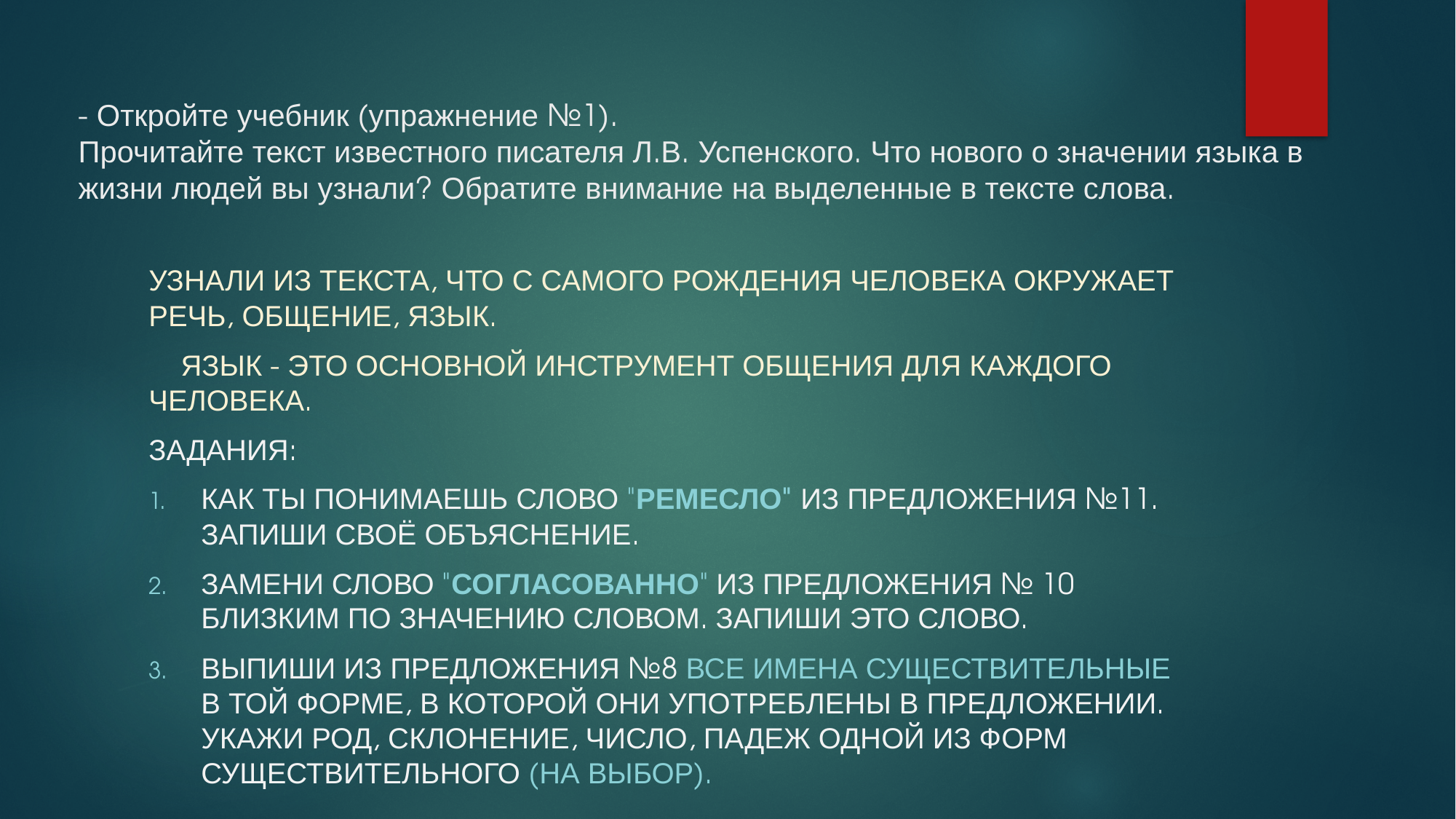

# - Откройте учебник (упражнение №1). Прочитайте текст известного писателя Л.В. Успенского. Что нового о значении языка в жизни людей вы узнали? Обратите внимание на выделенные в тексте слова.
Узнали из текста, что с самого рождения человека окружает речь, общение, язык.
    Язык - это основной инструмент общения для каждого человека.
Задания:
Как ты понимаешь слово "ремесло" из предложения №11. Запиши своё объяснение.
Замени слово "согласованно" из предложения № 10 близким по значению словом. Запиши это слово.
Выпиши из предложения №8 все имена существительные в той форме, в которой они употреблены в предложении. Укажи род, склонение, число, падеж одной из форм существительного (на выбор).